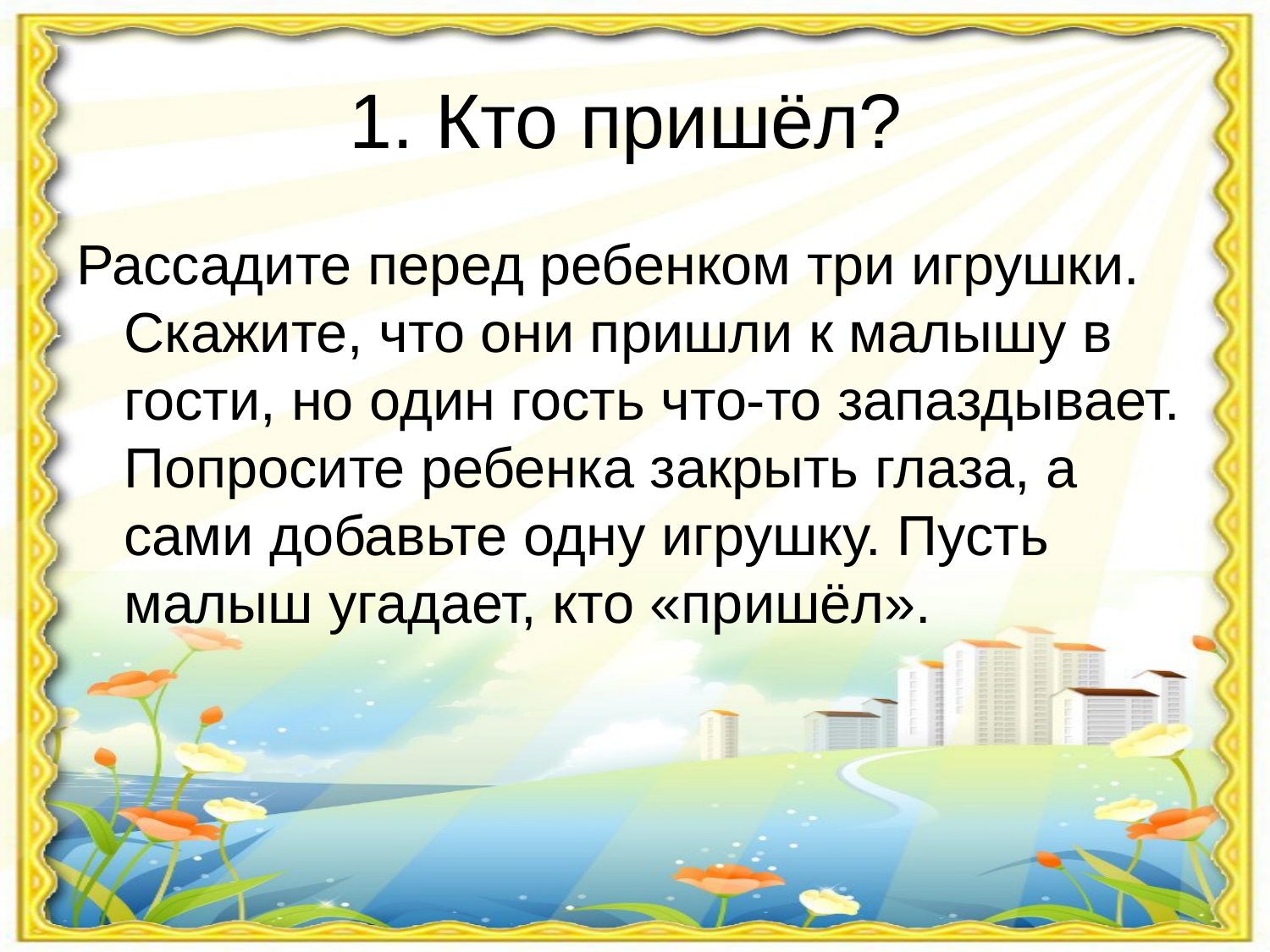

# 1. Кто пришёл?
Рассадите перед ребенком три игрушки. Скажите, что они пришли к малышу в гости, но один гость что-то запаздывает. Попросите ребенка закрыть глаза, а сами добавьте одну игрушку. Пусть малыш угадает, кто «пришёл».